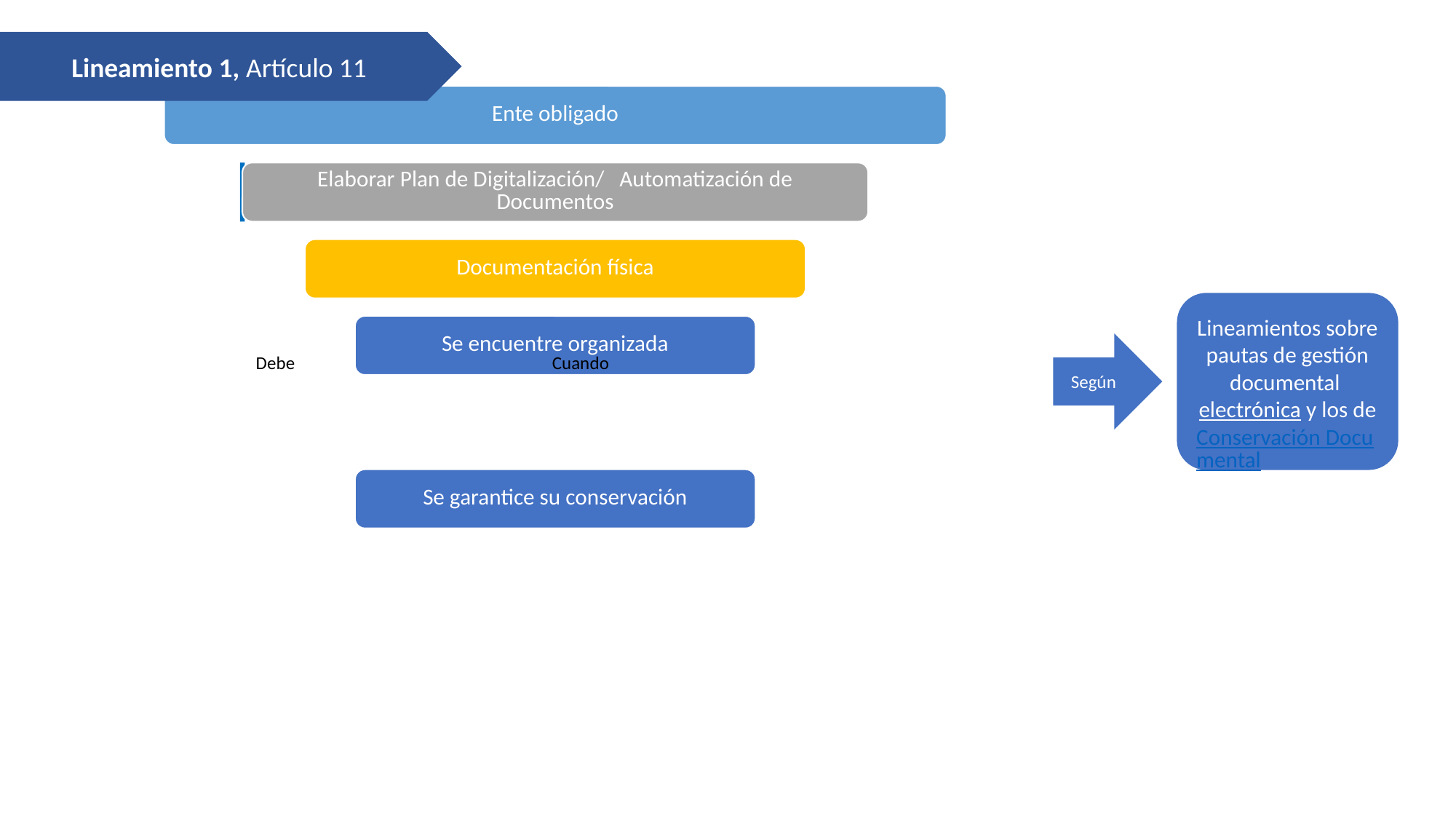

Lineamiento 1, Artículo 11
Ente obligado
Elaborar Plan de Digitalización/   Automatización de Documentos
Documentación física
Se encuentre organizada
Se garantice su conservación
Lineamientos sobre pautas de gestión documental electrónica y los de Conservación Documental
Según
Debe
Cuando